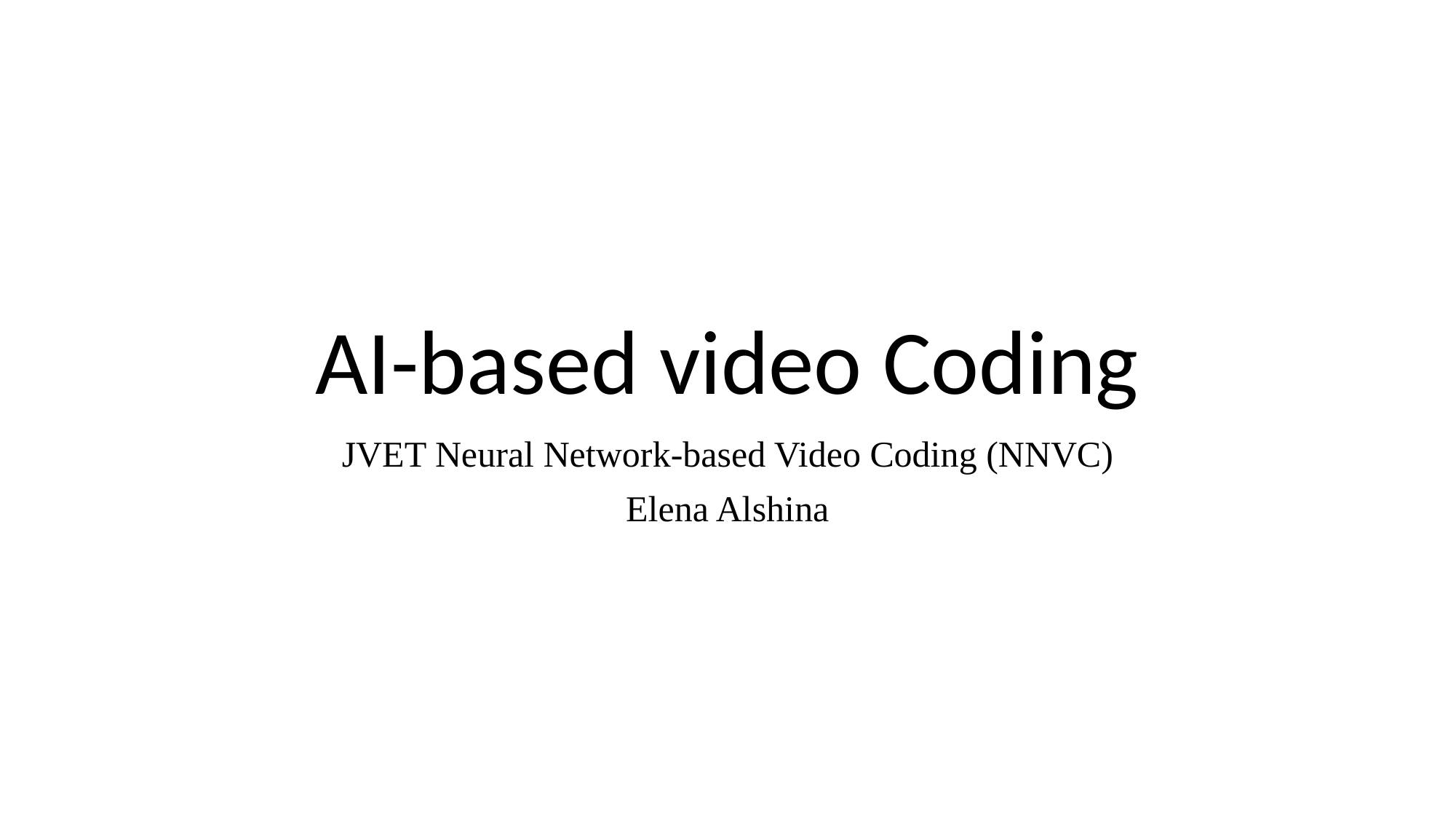

# AI-based video Coding
JVET Neural Network-based Video Coding (NNVC)
Elena Alshina